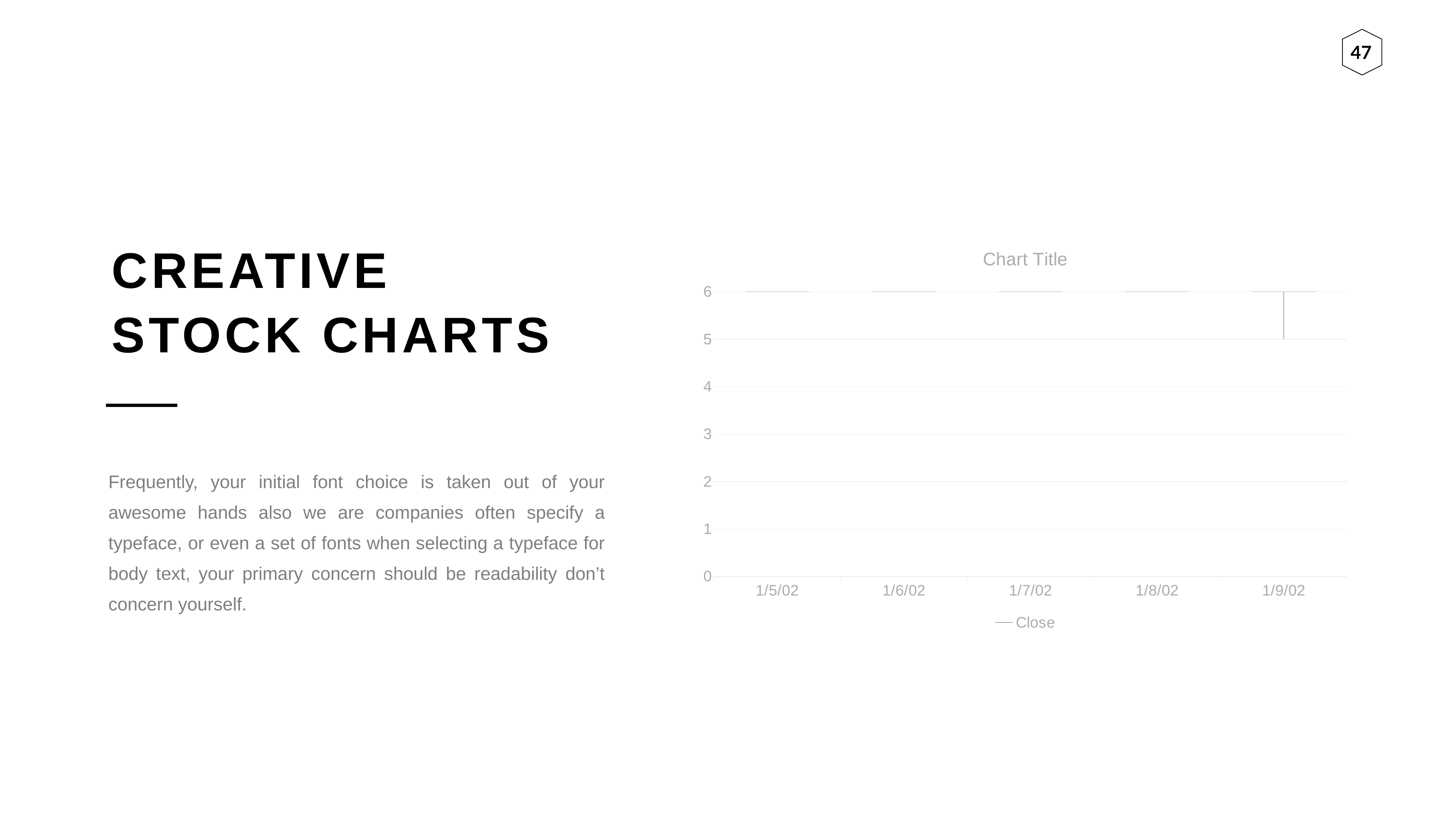

CREATIVE
STOCK CHARTS

[unsupported chart]

Frequently, your initial font choice is taken out of your awesome hands also we are companies often specify a typeface, or even a set of fonts when selecting a typeface for body text, your primary concern should be readability don’t concern yourself.